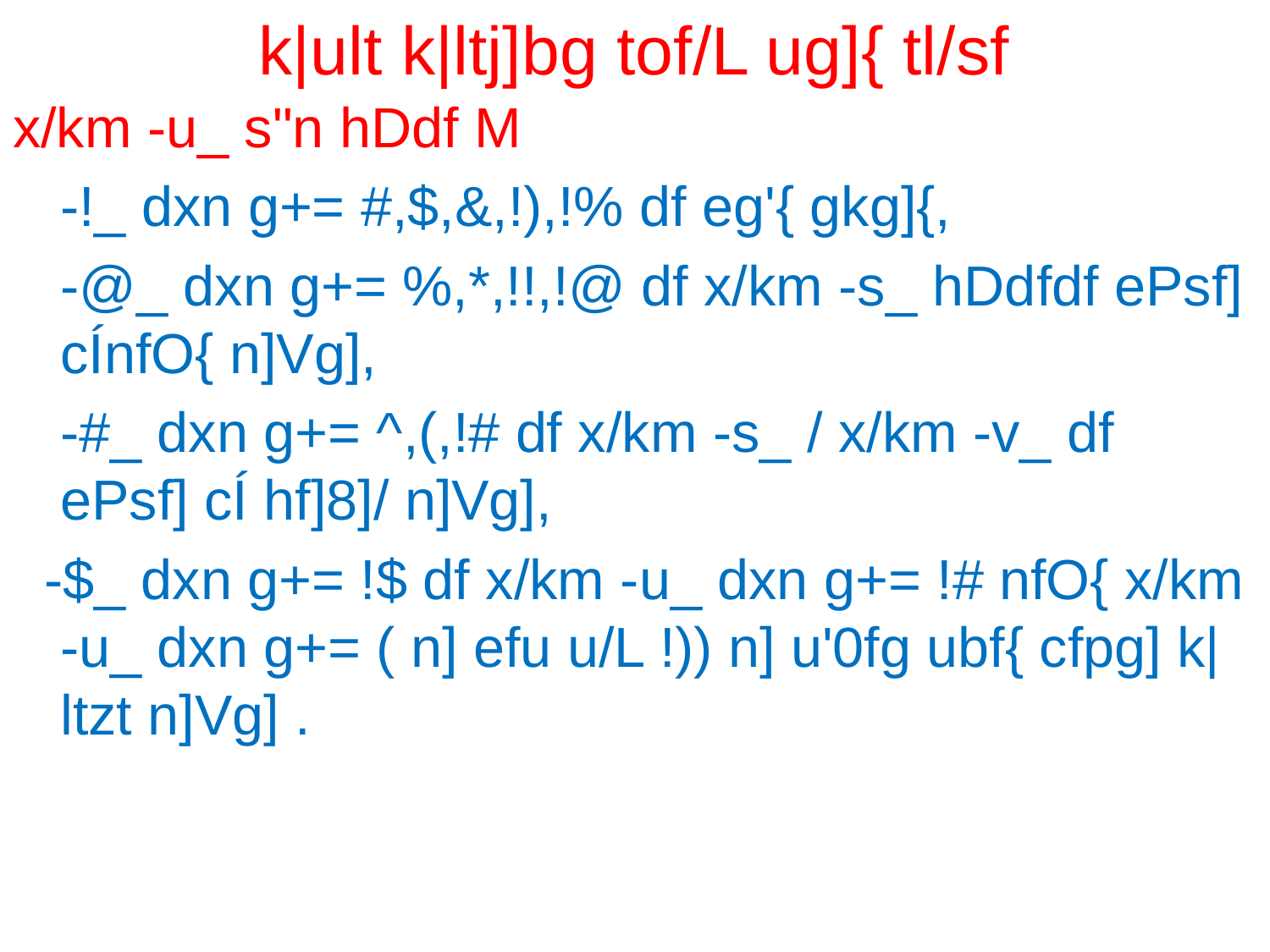

# k|ult k|ltj]bg tof/L ug]{ tl/sf
x/km -u_ s"n hDdf M
	-!_ dxn g+= #,$,&,!),!% df eg'{ gkg]{,
	-@_ dxn g+= %,*,!!,!@ df x/km -s_ hDdfdf ePsf] cÍnfO{ n]Vg],
	-#_ dxn g+= ^,(,!# df x/km -s_ / x/km -v_ df ePsf] cÍ hf]8]/ n]Vg],
  -$_ dxn g+= !$ df x/km -u_ dxn g+= !# nfO{ x/km -u_ dxn g+= ( n] efu u/L !)) n] u'0fg ubf{ cfpg] k|ltzt n]Vg] .